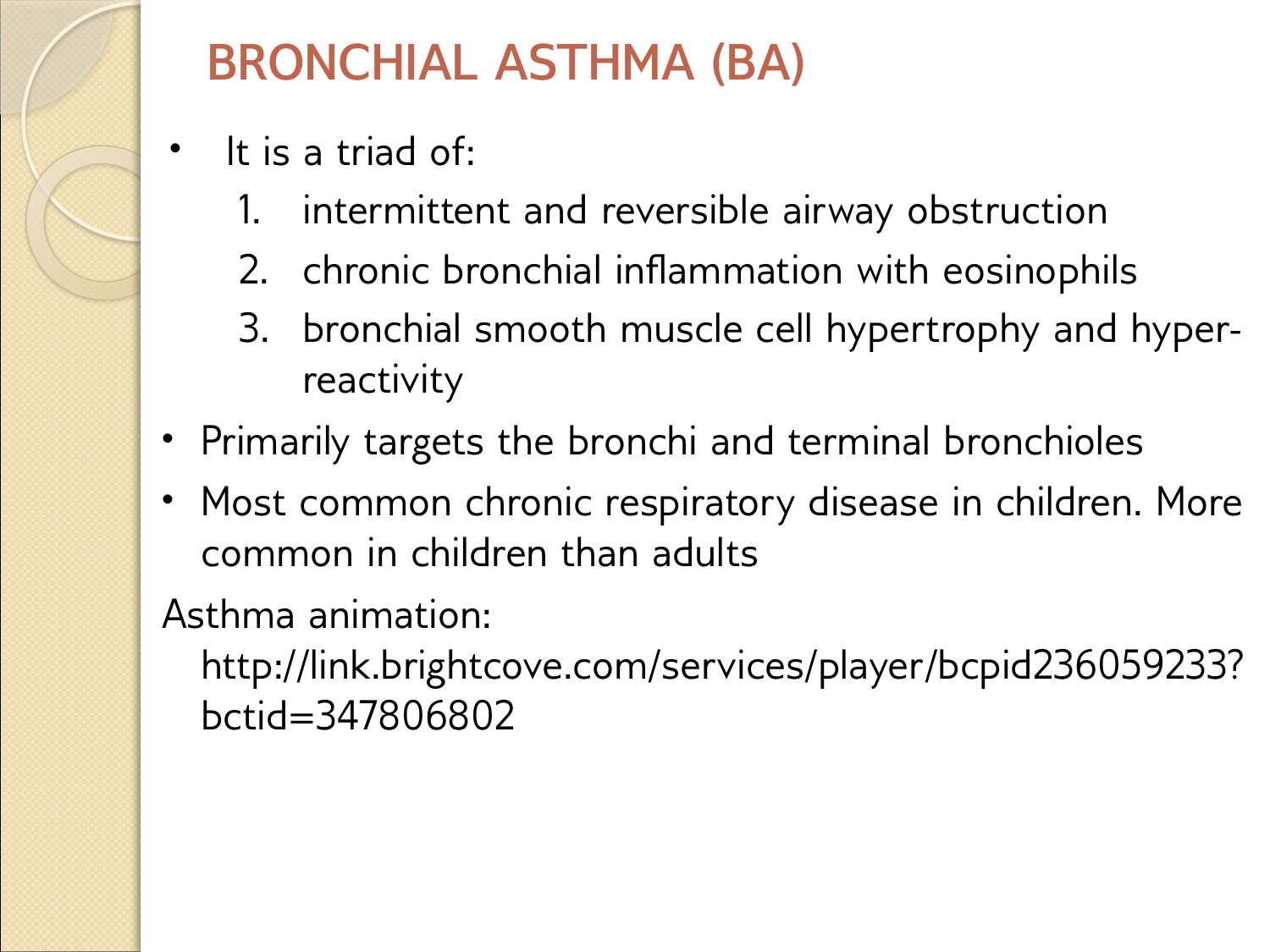

# BRONCHIAL ASTHMA (BA)
It is a triad of:
intermittent and reversible airway obstruction
chronic bronchial inflammation with eosinophils
bronchial smooth muscle cell hypertrophy and hyper-reactivity
Primarily targets the bronchi and terminal bronchioles
Most common chronic respiratory disease in children. More common in children than adults
Asthma animation: http://link.brightcove.com/services/player/bcpid236059233?bctid=347806802